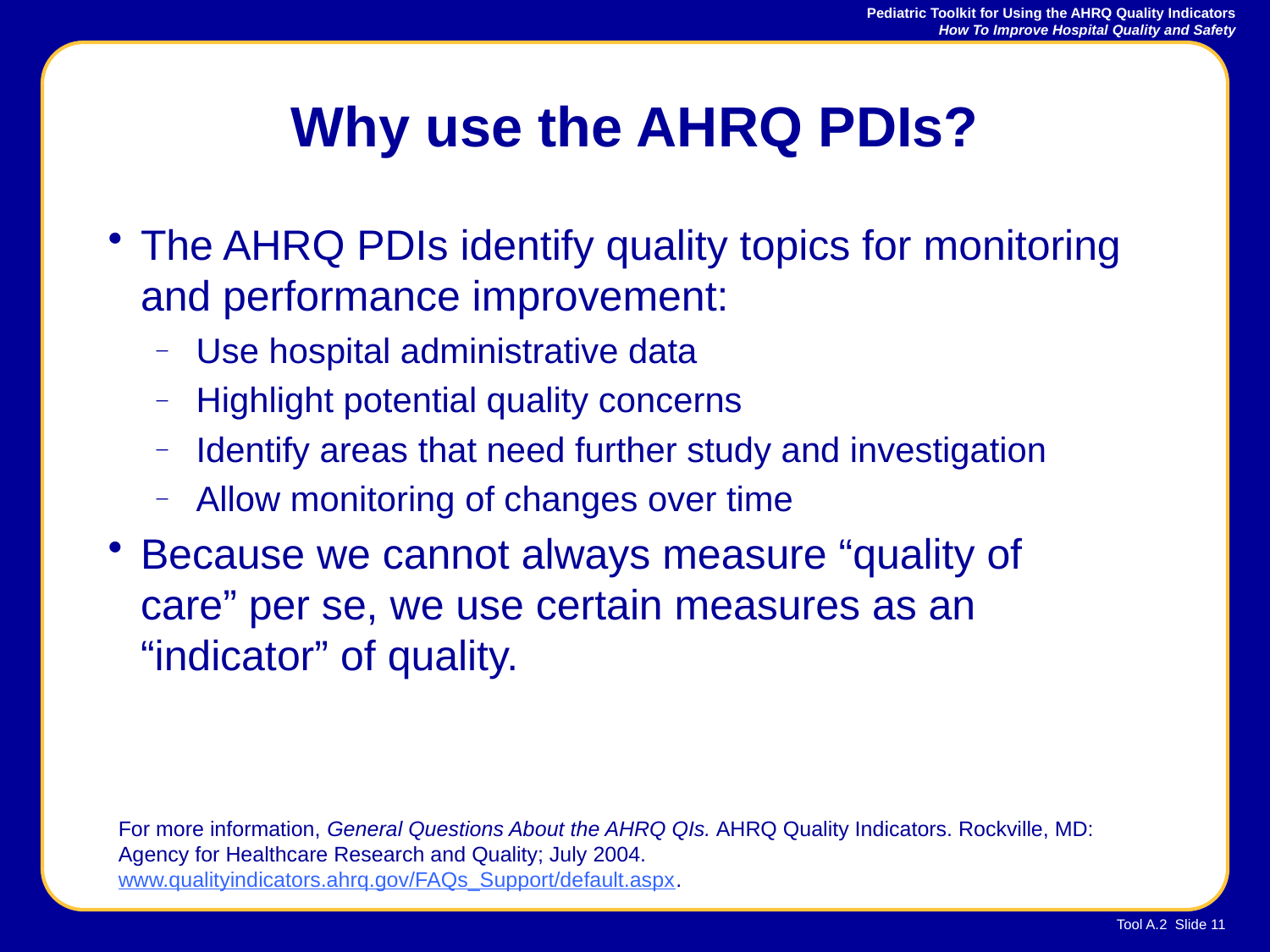

# Why use the AHRQ PDIs?
The AHRQ PDIs identify quality topics for monitoring and performance improvement:
Use hospital administrative data
Highlight potential quality concerns
Identify areas that need further study and investigation
Allow monitoring of changes over time
Because we cannot always measure “quality of care” per se, we use certain measures as an “indicator” of quality.

For more information, General Questions About the AHRQ QIs. AHRQ Quality Indicators. Rockville, MD: Agency for Healthcare Research and Quality; July 2004. www.qualityindicators.ahrq.gov/FAQs_Support/default.aspx.